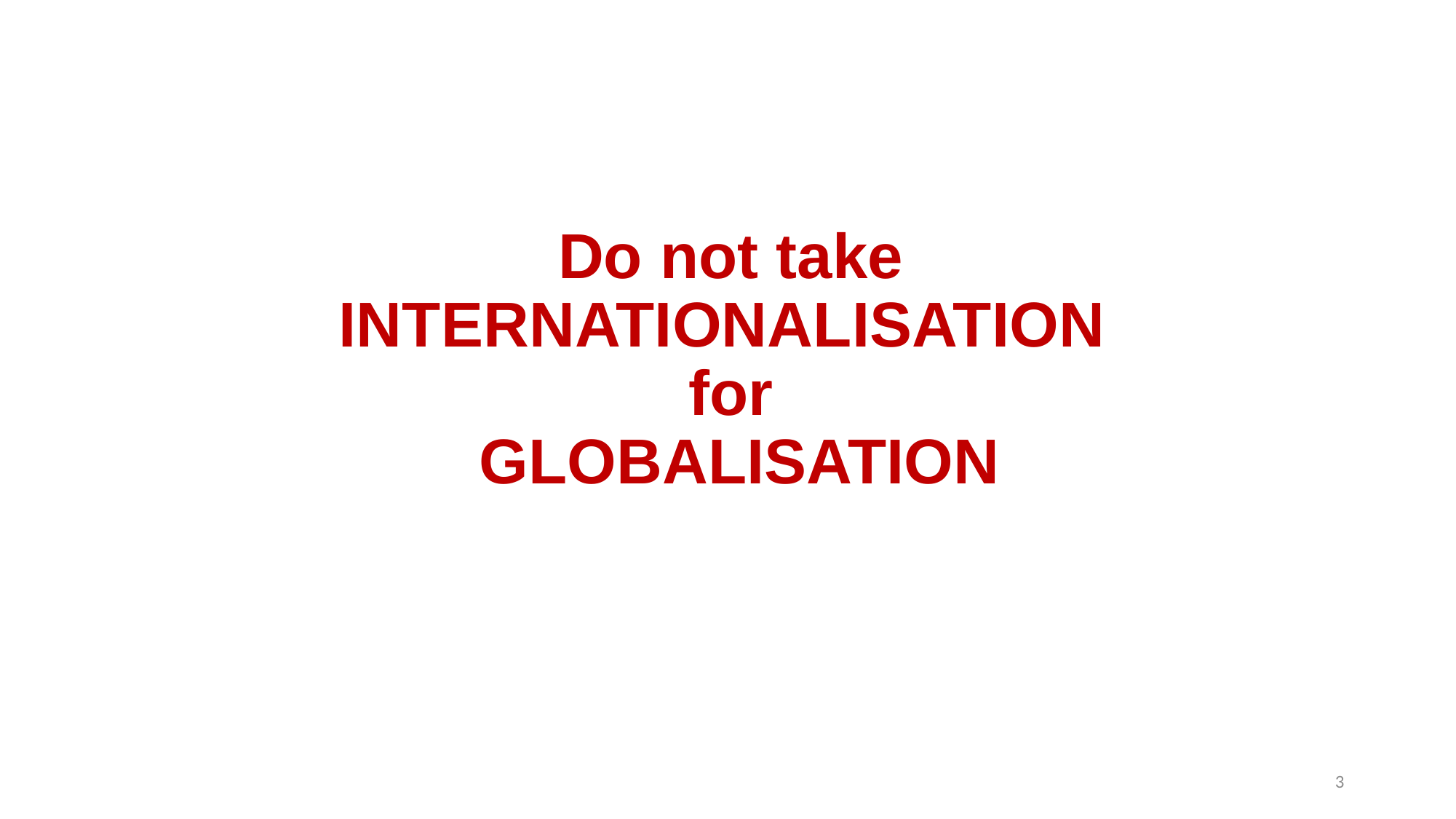

Do not take
INTERNATIONALISATION
for
GLOBALISATION

3